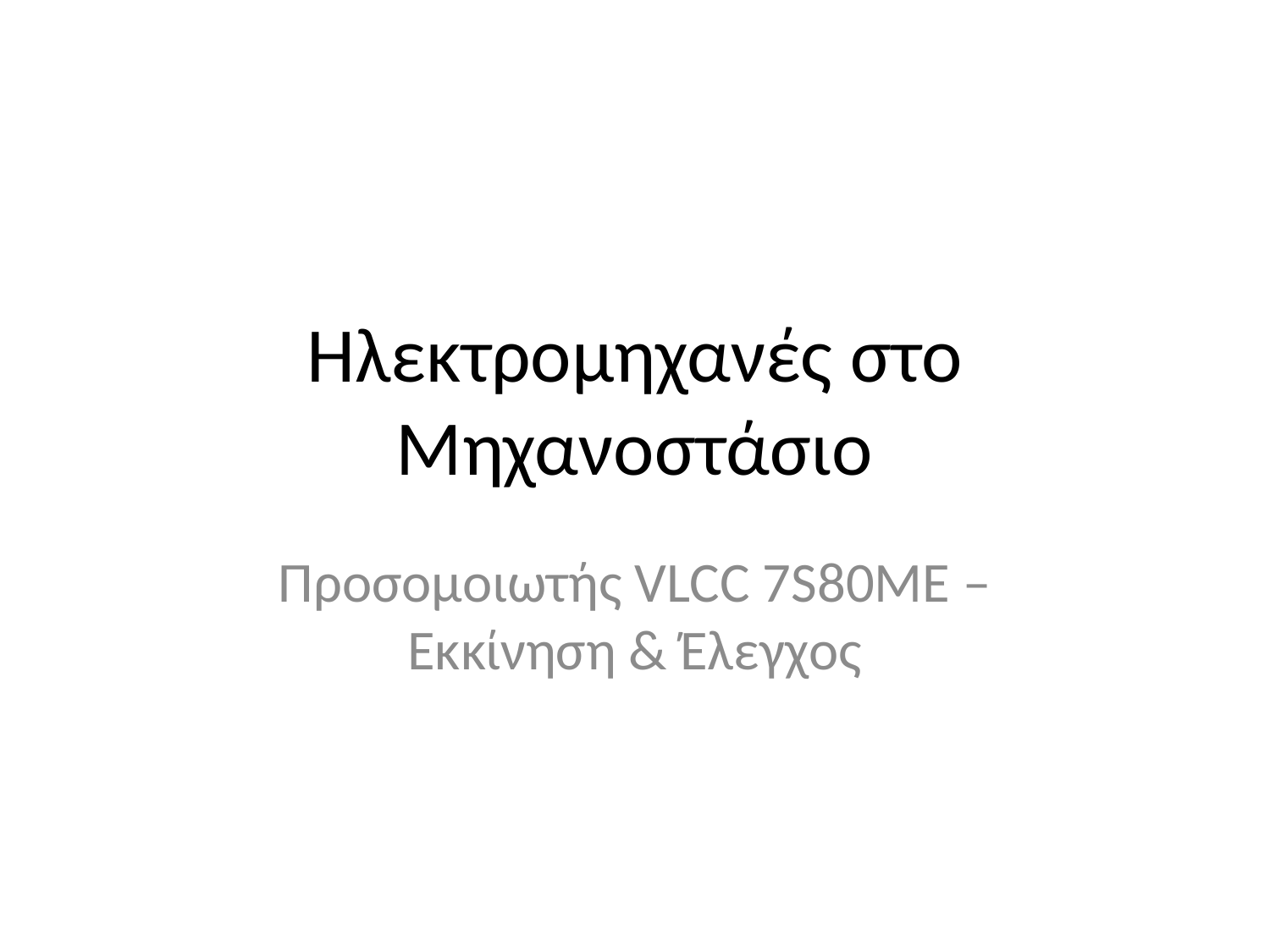

# Ηλεκτρομηχανές στο Μηχανοστάσιο
Προσομοιωτής VLCC 7S80ME – Εκκίνηση & Έλεγχος